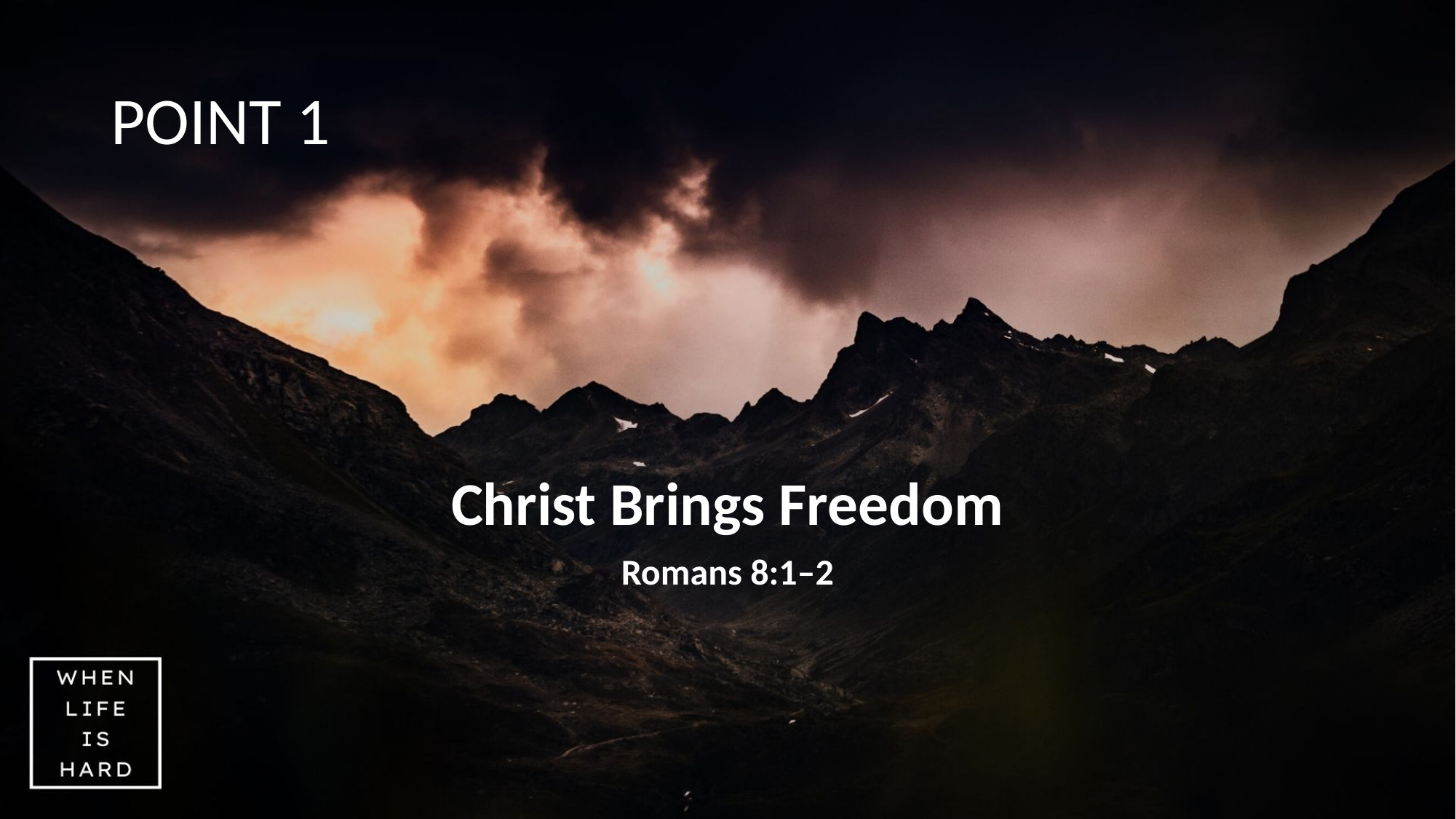

# POINT 1

Christ Brings Freedom
Romans 8:1–2